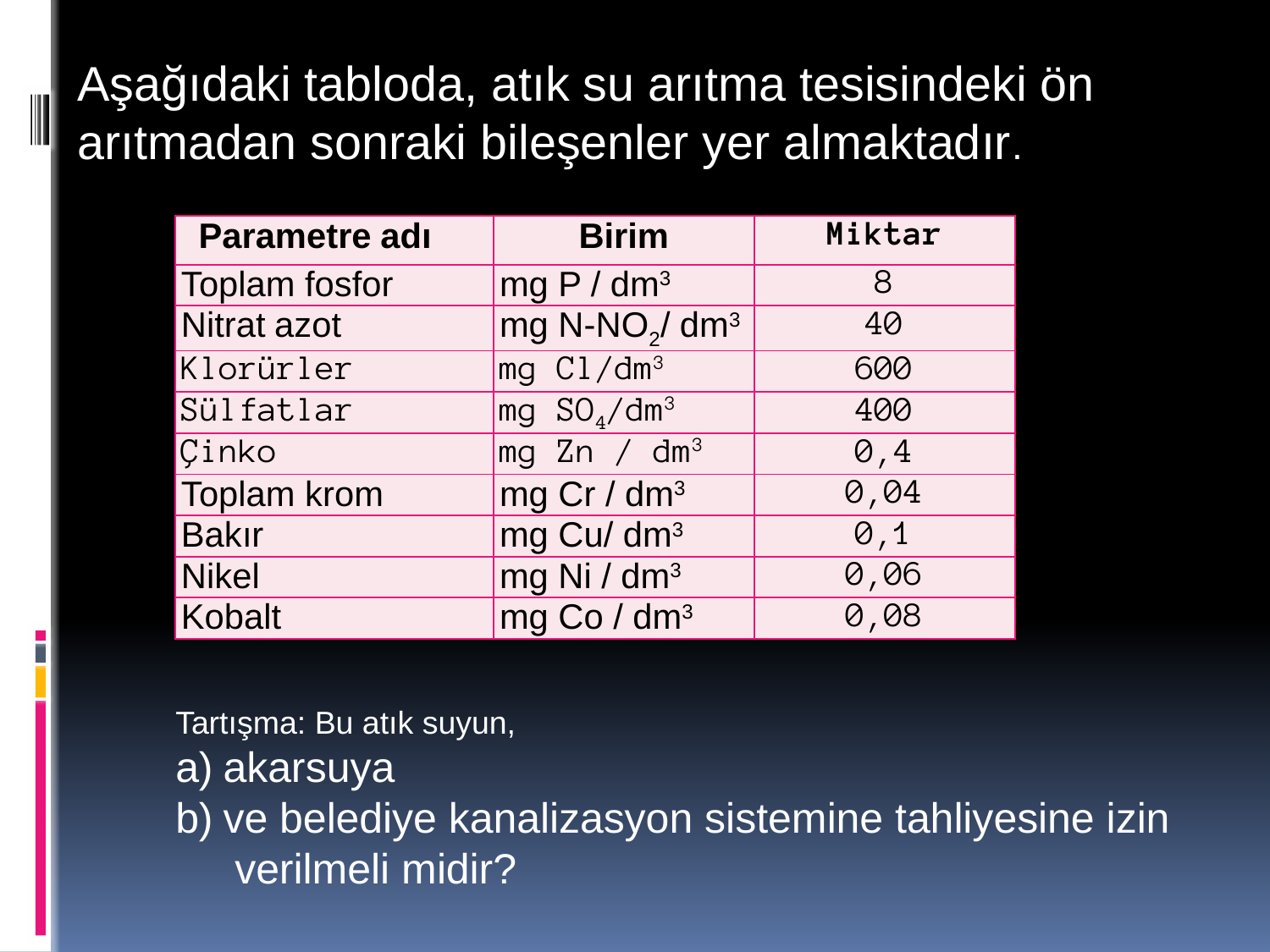

Aşağıdaki tabloda, atık su arıtma tesisindeki ön arıtmadan sonraki bileşenler yer almaktadır.
| Parametre adı | Birim | Miktar |
| --- | --- | --- |
| Toplam fosfor | mg P / dm3 | 8 |
| Nitrat azot | mg N-NO2/ dm3 | 40 |
| Klorürler | mg Cl/dm3 | 600 |
| Sülfatlar | mg SO4/dm3 | 400 |
| Çinko | mg Zn / dm3 | 0,4 |
| Toplam krom | mg Cr / dm3 | 0,04 |
| Bakır | mg Cu/ dm3 | 0,1 |
| Nikel | mg Ni / dm3 | 0,06 |
| Kobalt | mg Co / dm3 | 0,08 |
Tartışma: Bu atık suyun,
akarsuya
ve belediye kanalizasyon sistemine tahliyesine izin
     verilmeli midir?